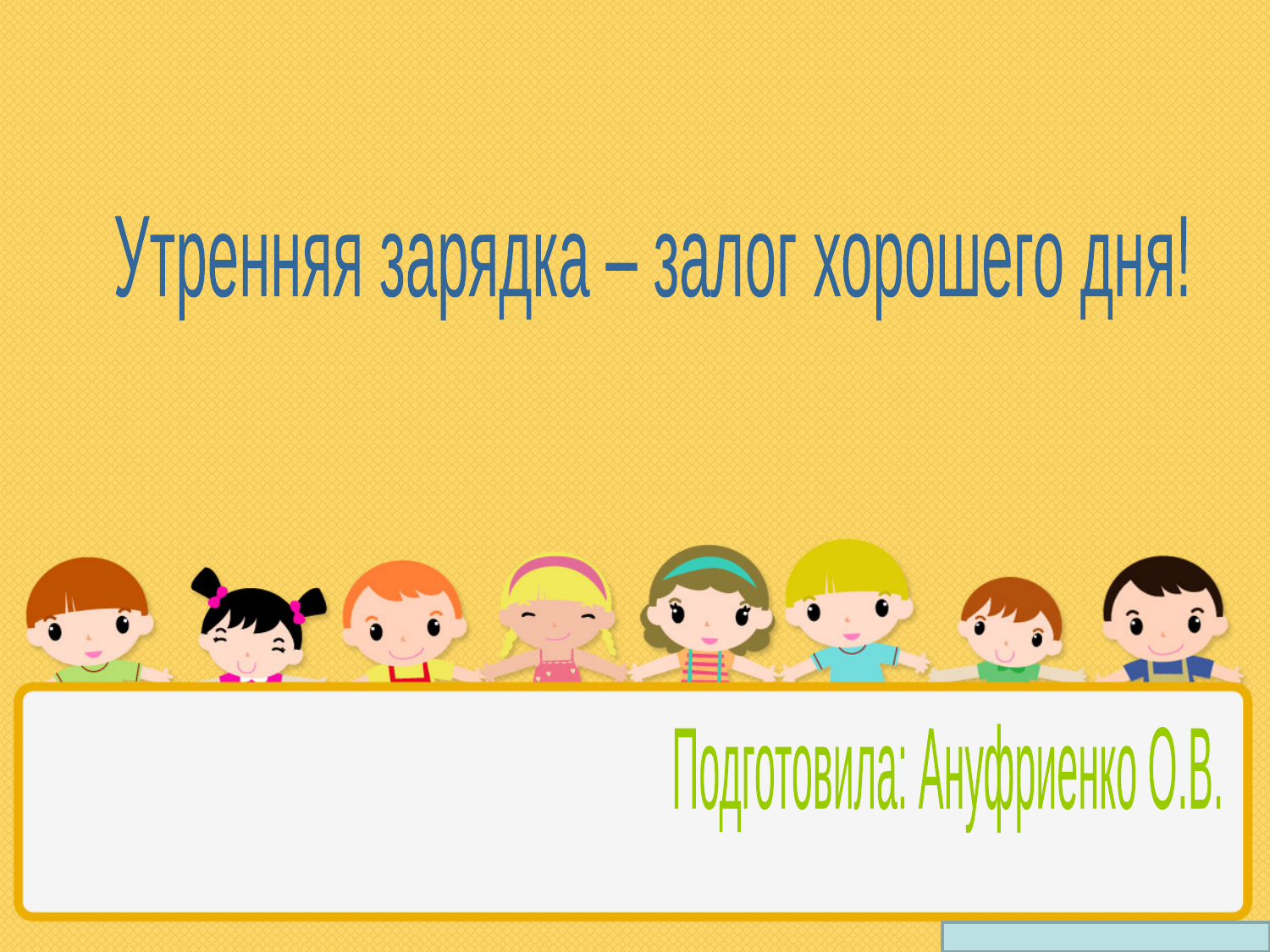

Утренняя зарядка – залог хорошего дня!
Подготовила: Ануфриенко О.В.